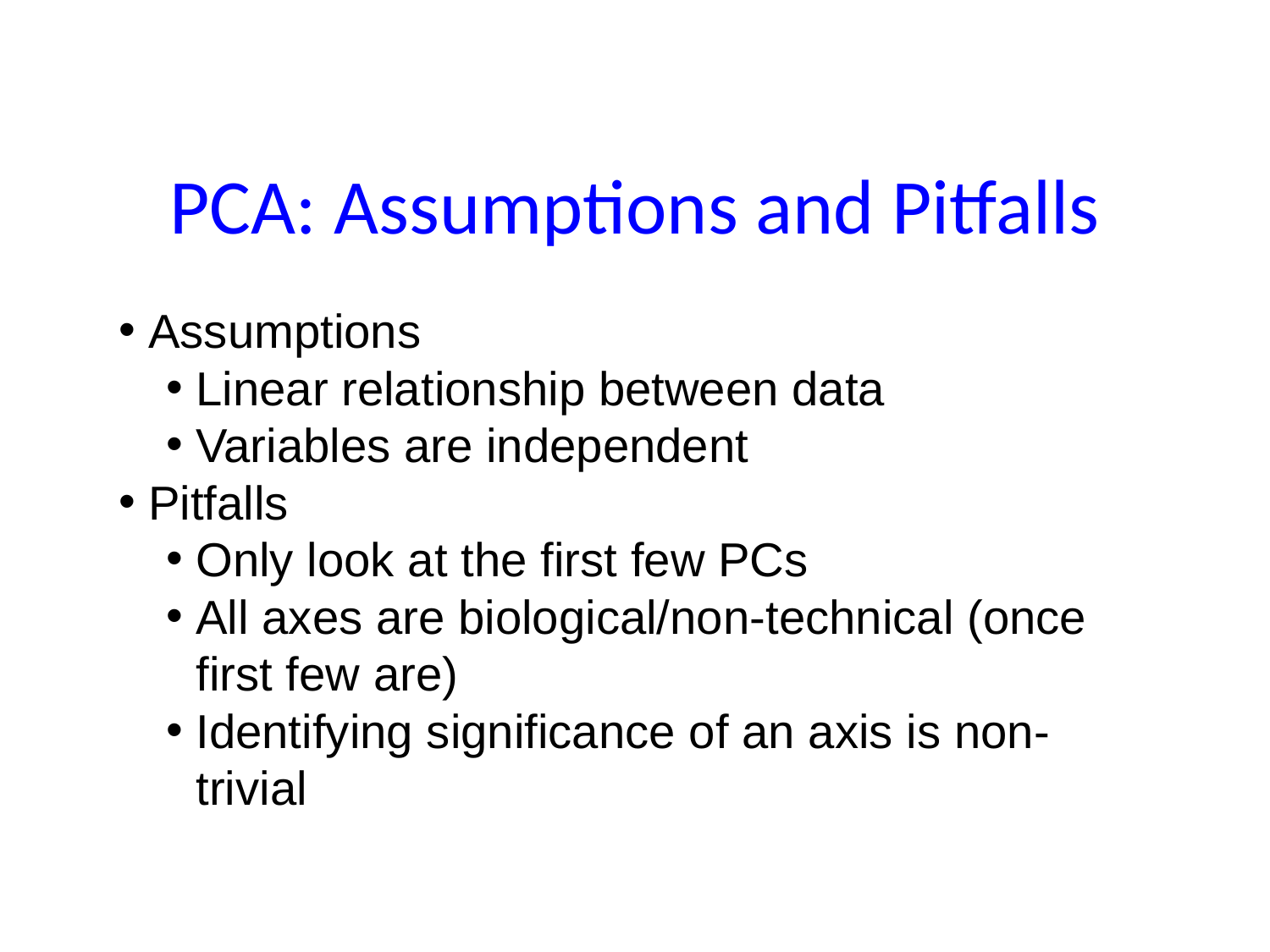

# PCA: Assumptions and Pitfalls
Assumptions
Linear relationship between data
Variables are independent
Pitfalls
Only look at the first few PCs
All axes are biological/non-technical (once first few are)
Identifying significance of an axis is non-trivial